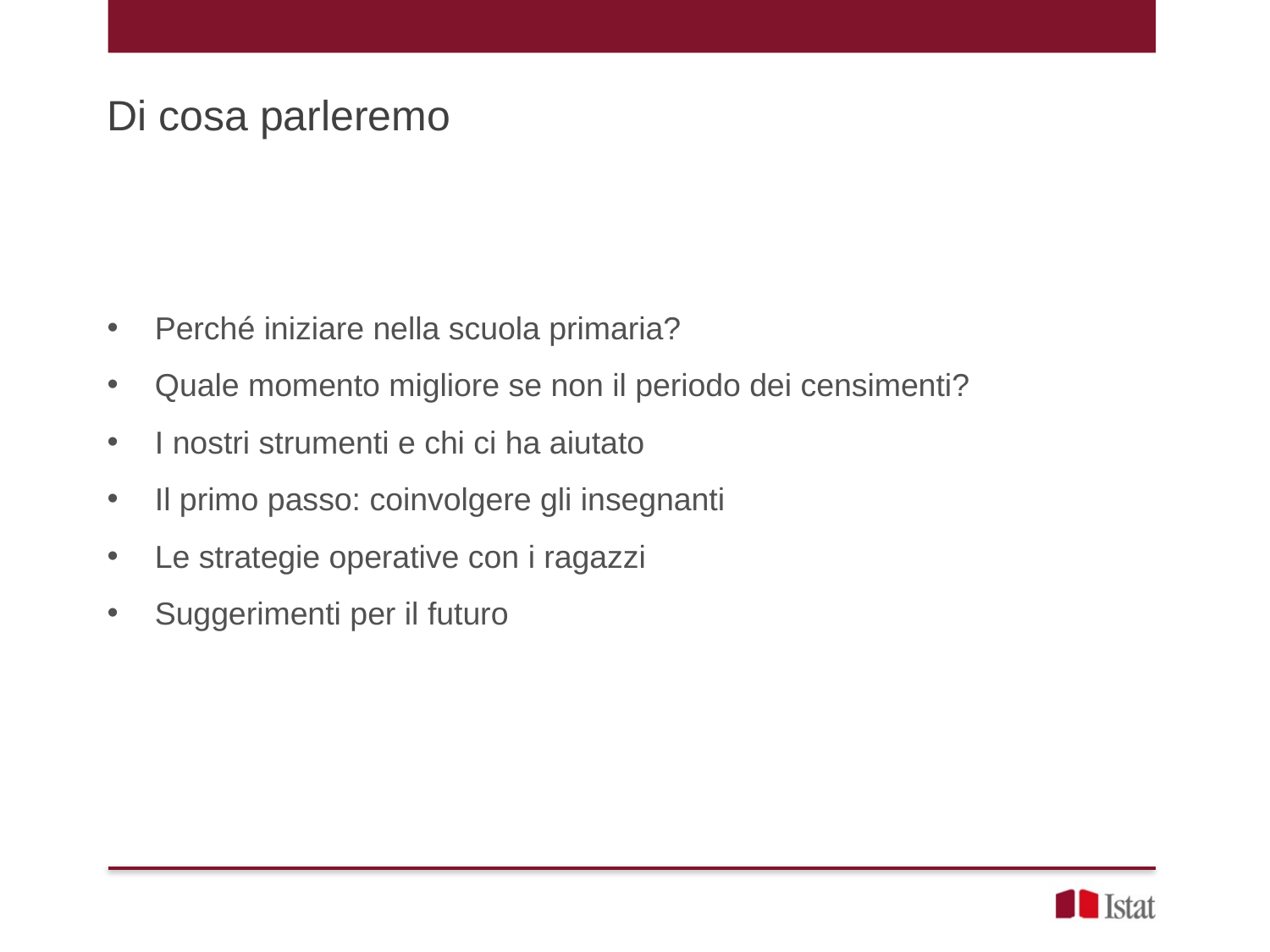

Di cosa parleremo
Perché iniziare nella scuola primaria?
Quale momento migliore se non il periodo dei censimenti?
I nostri strumenti e chi ci ha aiutato
Il primo passo: coinvolgere gli insegnanti
Le strategie operative con i ragazzi
Suggerimenti per il futuro